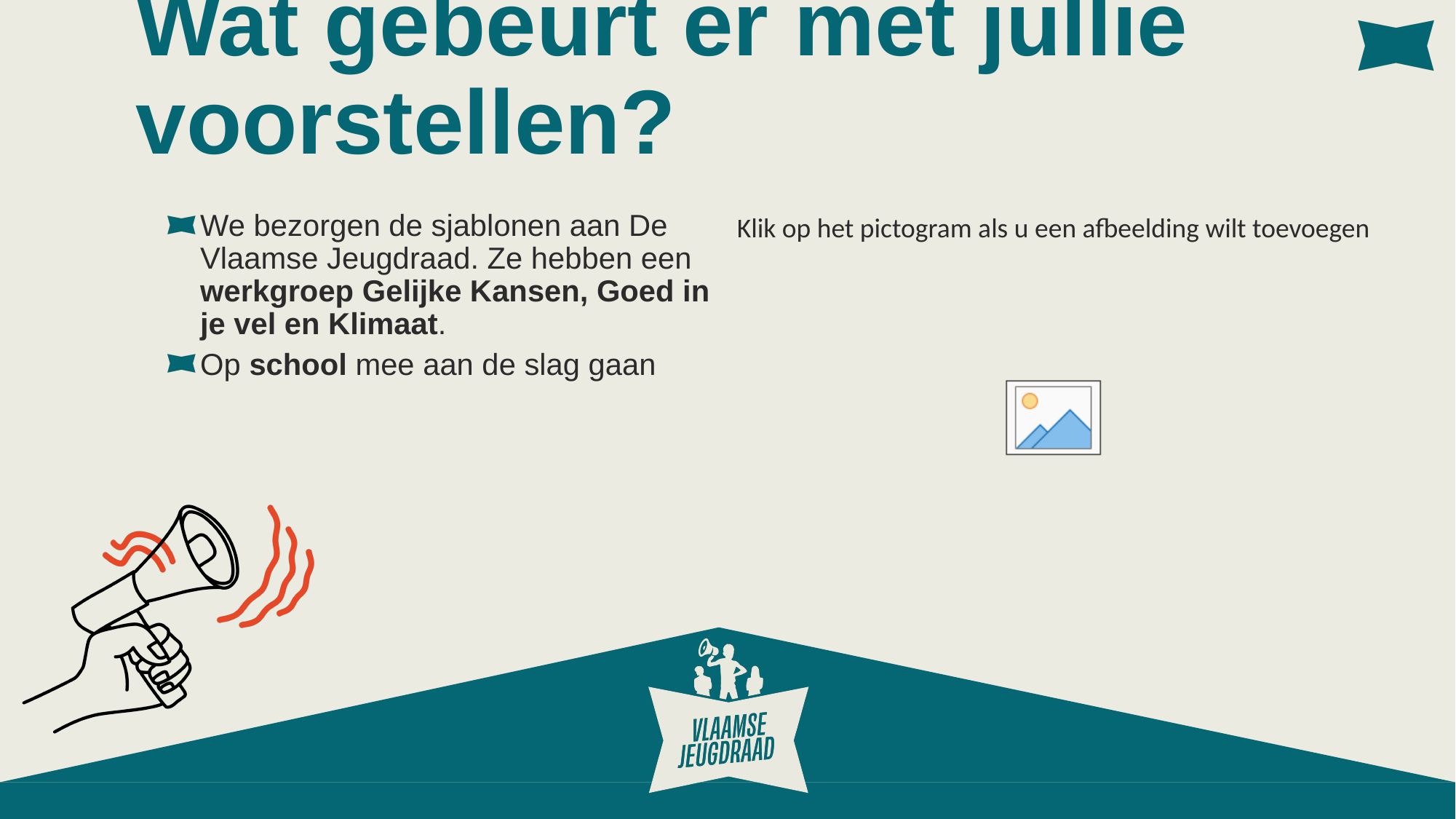

# Wat gebeurt er met jullie voorstellen?
We bezorgen de sjablonen aan De Vlaamse Jeugdraad. Ze hebben een werkgroep Gelijke Kansen, Goed in je vel en Klimaat.
Op school mee aan de slag gaan